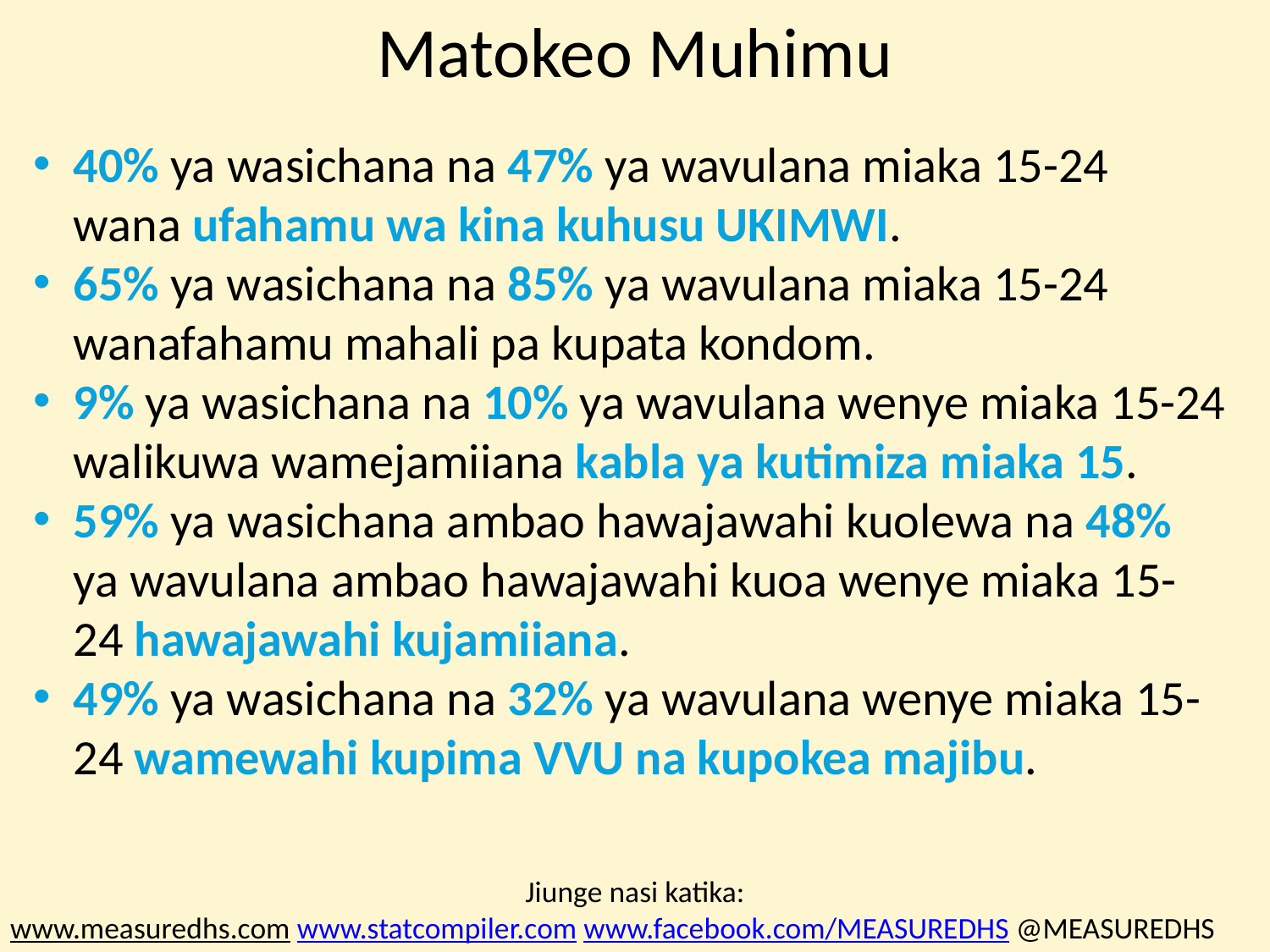

# Matokeo Muhimu
40% ya wasichana na 47% ya wavulana miaka 15-24 wana ufahamu wa kina kuhusu UKIMWI.
65% ya wasichana na 85% ya wavulana miaka 15-24 wanafahamu mahali pa kupata kondom.
9% ya wasichana na 10% ya wavulana wenye miaka 15-24 walikuwa wamejamiiana kabla ya kutimiza miaka 15.
59% ya wasichana ambao hawajawahi kuolewa na 48% ya wavulana ambao hawajawahi kuoa wenye miaka 15-24 hawajawahi kujamiiana.
49% ya wasichana na 32% ya wavulana wenye miaka 15-24 wamewahi kupima VVU na kupokea majibu.

Jiunge nasi katika:
www.measuredhs.com www.statcompiler.com www.facebook.com/MEASUREDHS @MEASUREDHS